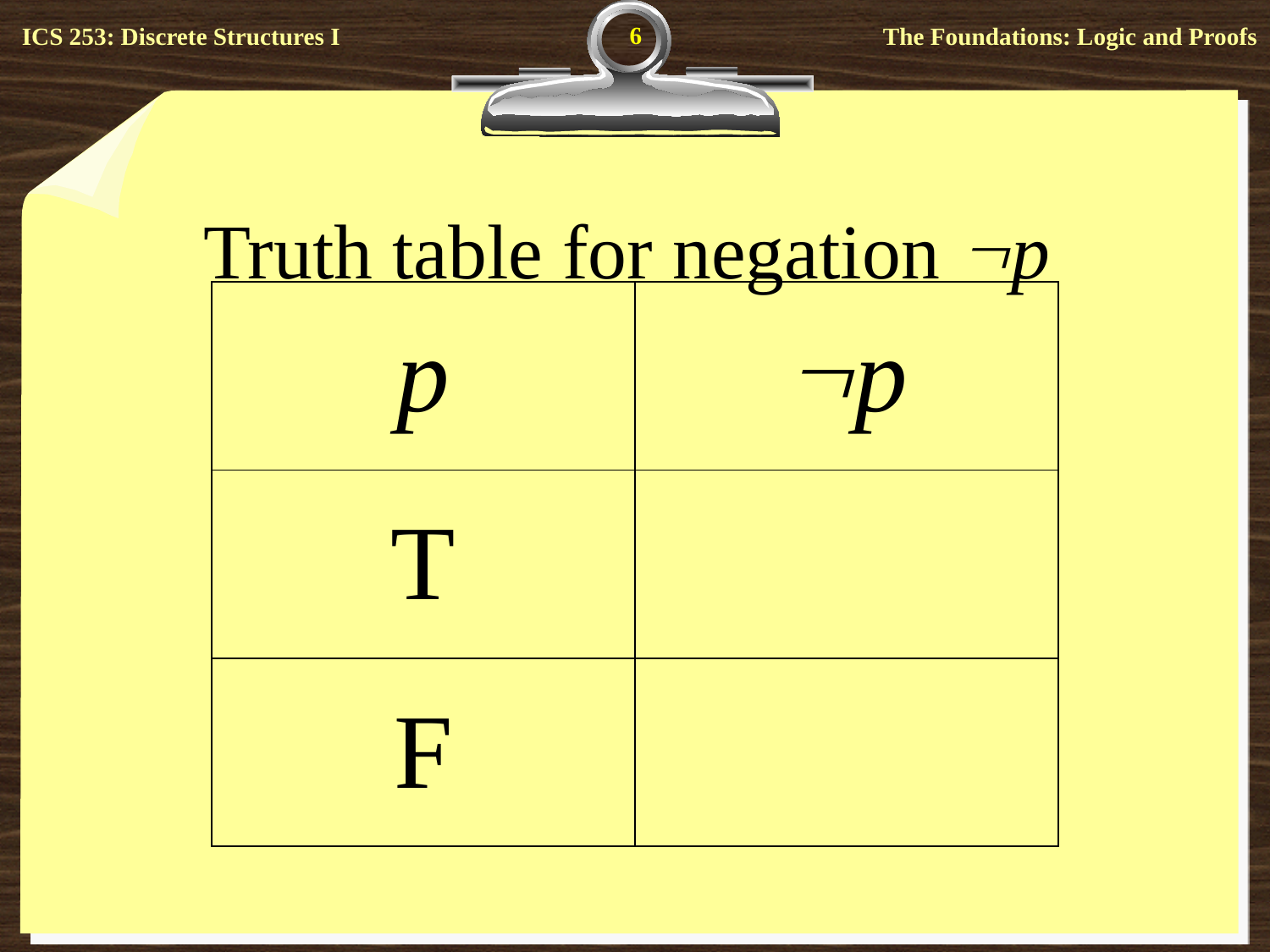

6
# Truth table for negation ¬p
| p | ¬p |
| --- | --- |
| T |  |
| F |  |